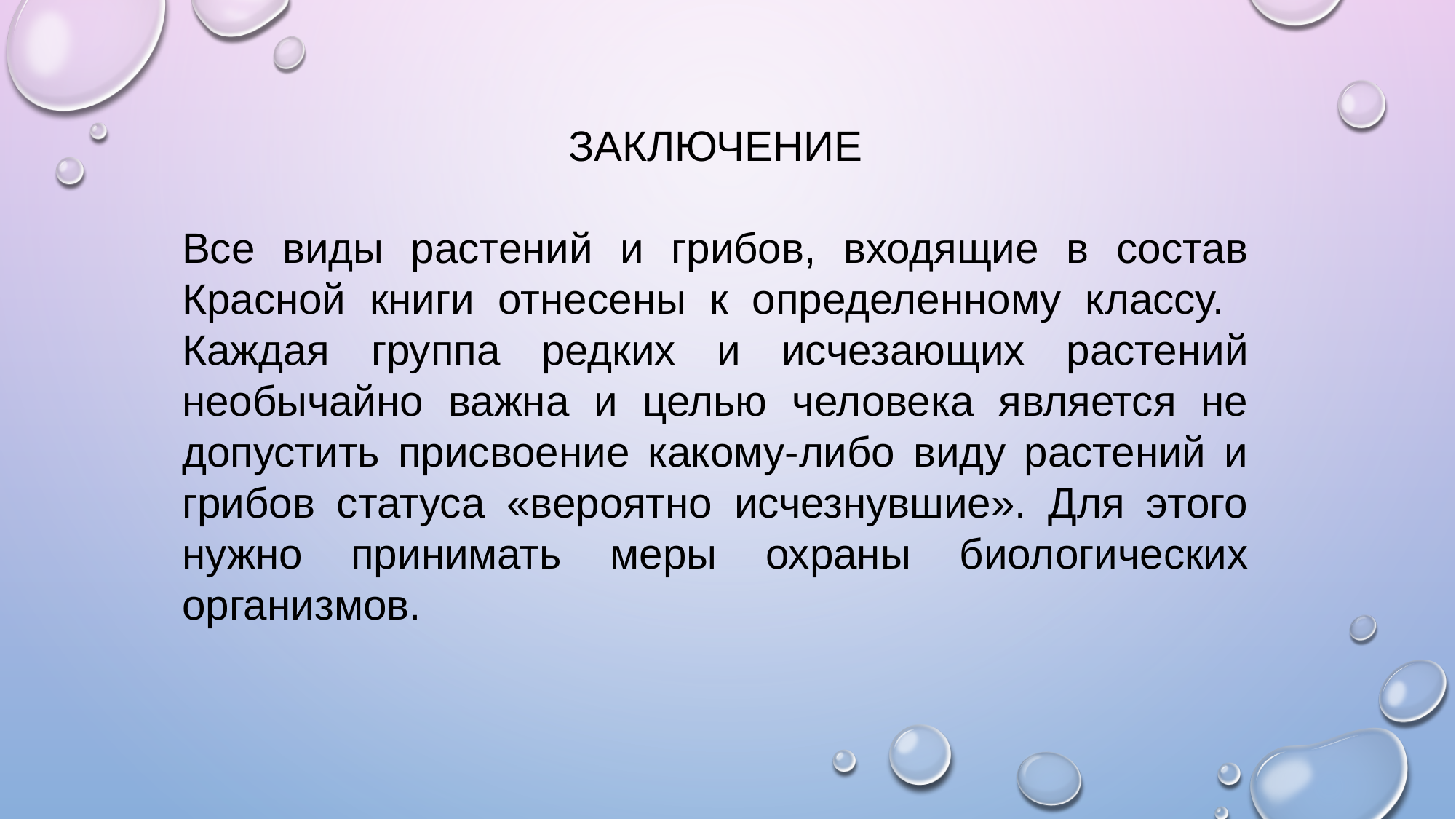

ЗАКЛЮЧЕНИЕ

Все виды растений и грибов, входящие в состав Красной книги отнесены к определенному классу.
Каждая группа редких и исчезающих растений необычайно важна и целью человека является не допустить присвоение какому-либо виду растений и грибов статуса «вероятно исчезнувшие». Для этого нужно принимать меры охраны биологических организмов.